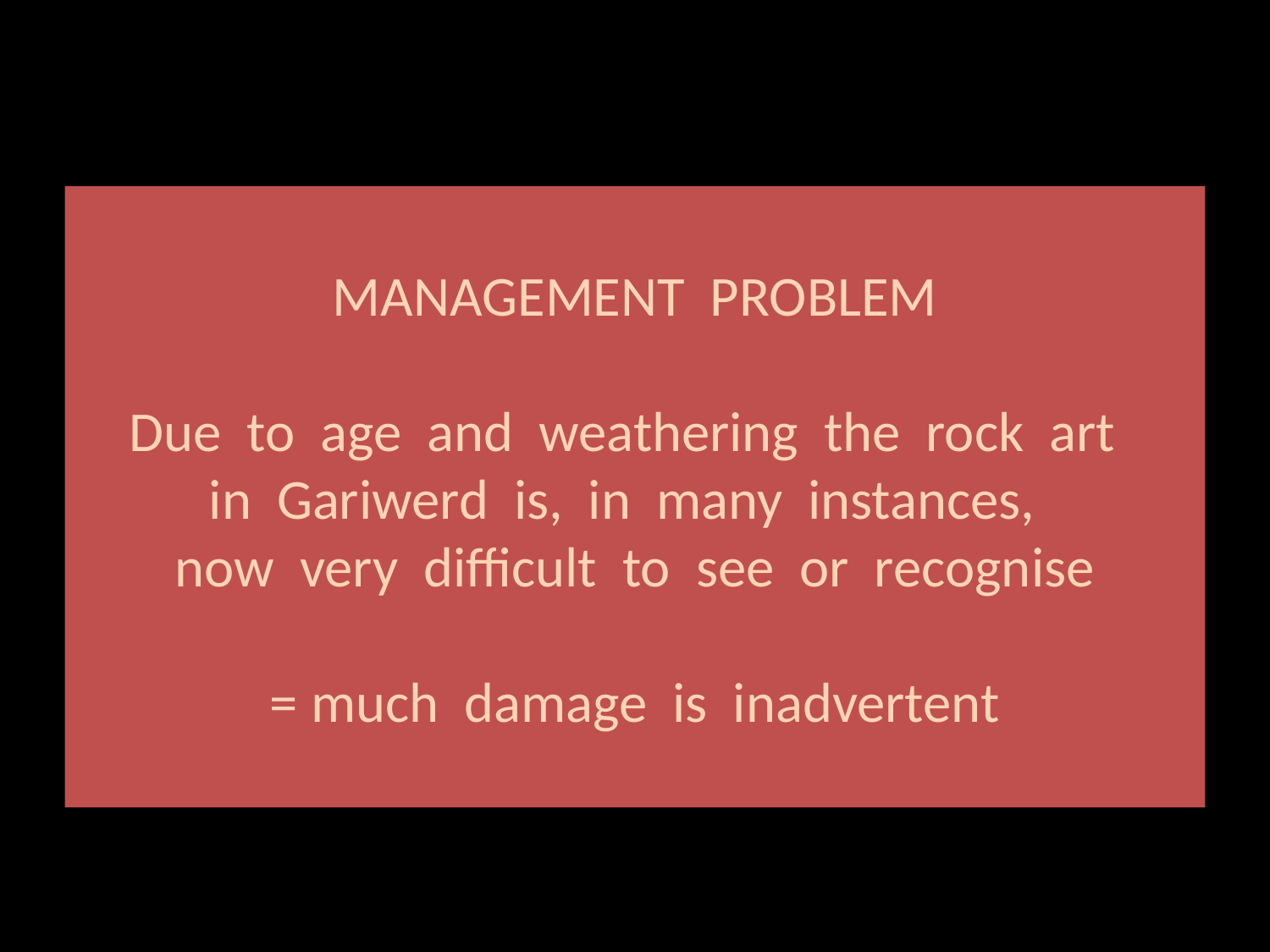

MANAGEMENT  PROBLEM

Due  to  age  and  weathering  the  rock  art
in  Gariwerd  is,  in  many  instances,
now  very  difficult  to  see  or  recognise

= much  damage  is  inadvertent